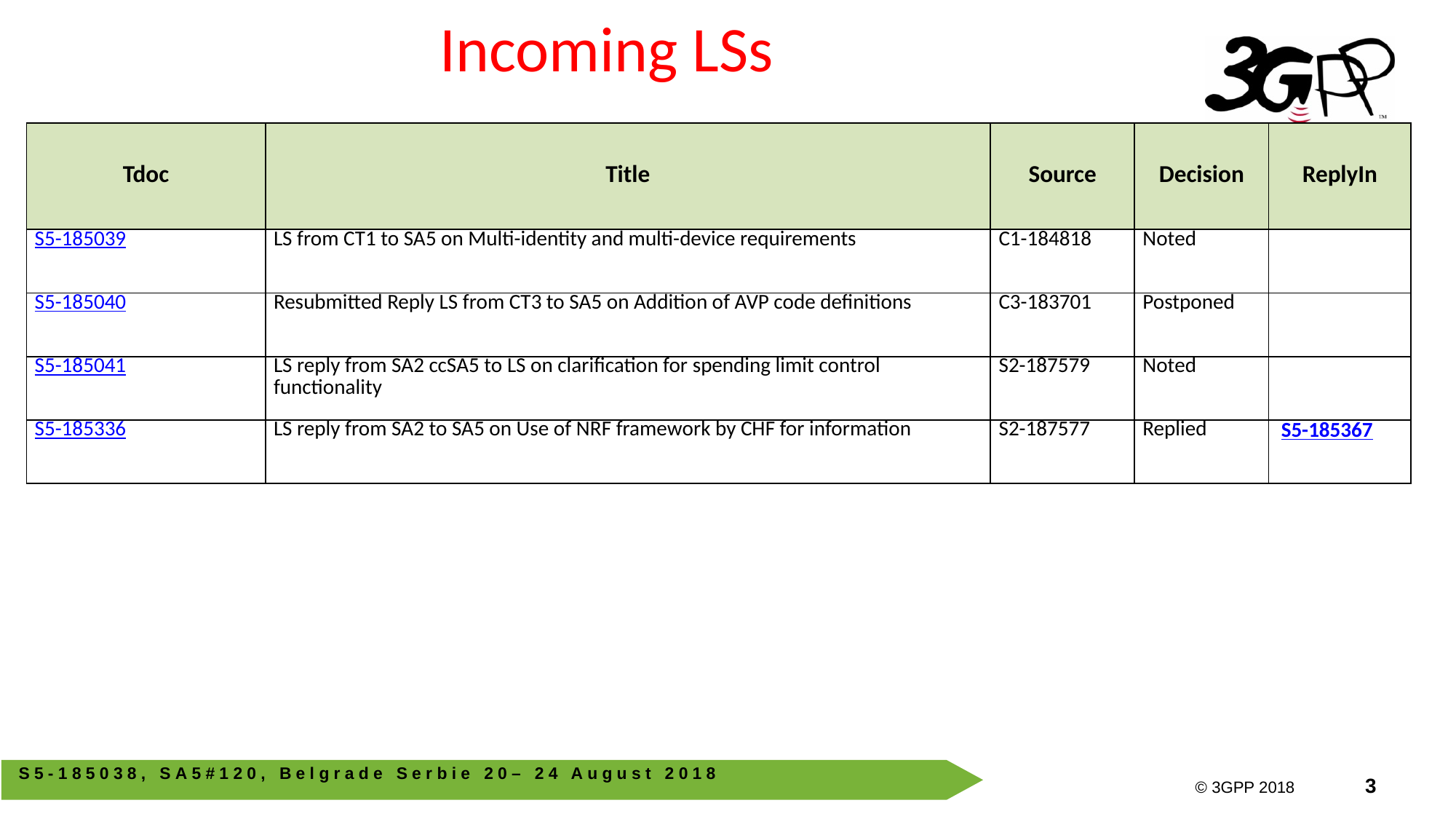

# Incoming LSs
| Tdoc | Title | Source | Decision | ReplyIn |
| --- | --- | --- | --- | --- |
| S5-185039 | LS from CT1 to SA5 on Multi-identity and multi-device requirements | C1-184818 | Noted |  |
| S5-185040 | Resubmitted Reply LS from CT3 to SA5 on Addition of AVP code definitions | C3-183701 | Postponed |  |
| S5-185041 | LS reply from SA2 ccSA5 to LS on clarification for spending limit control functionality | S2-187579 | Noted |  |
| S5-185336 | LS reply from SA2 to SA5 on Use of NRF framework by CHF for information | S2-187577 | Replied | S5-185367 |